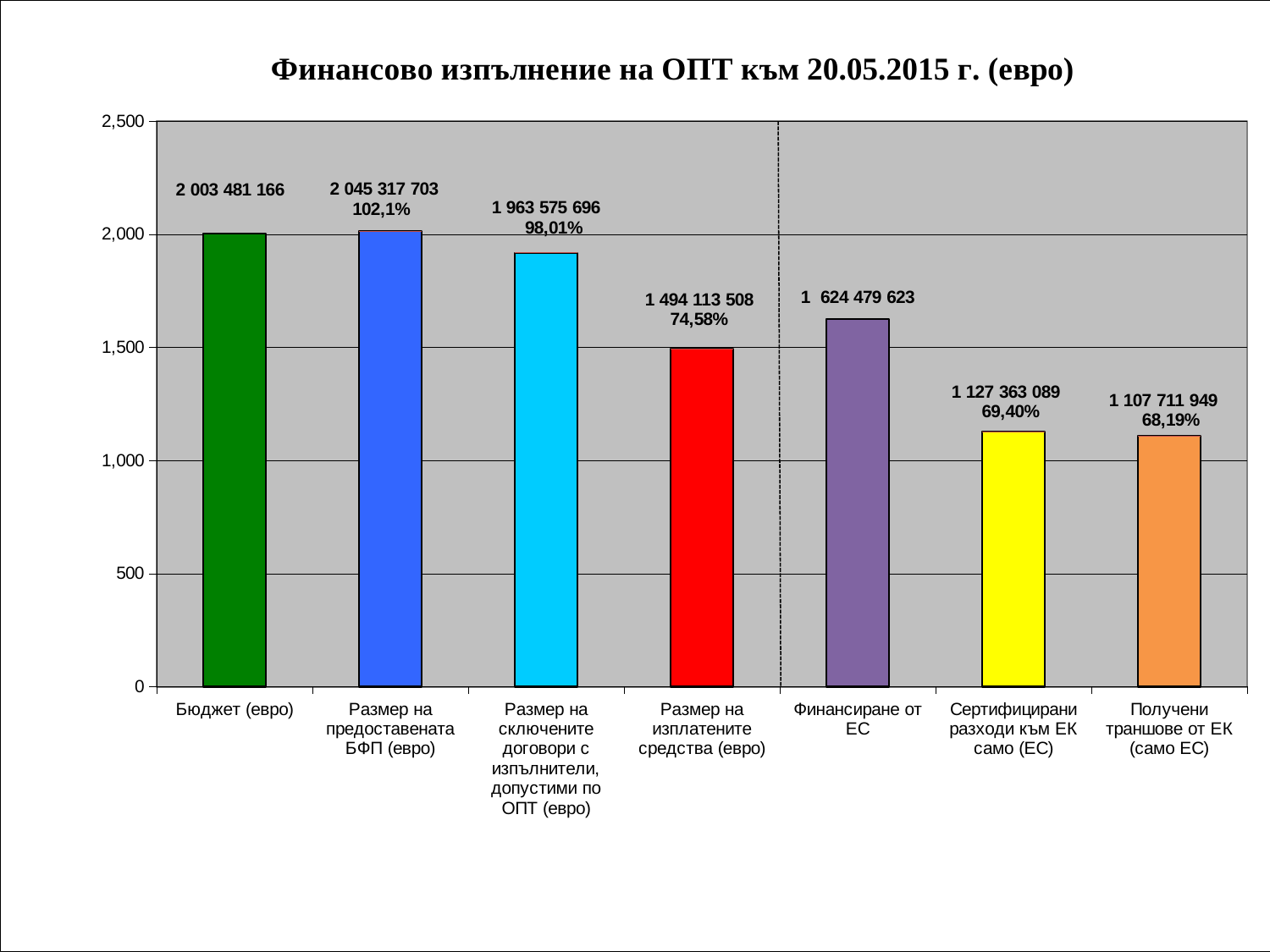

### Chart: Финансово изпълнение на ОПТ към 20.05.2015 г. (евро)

| Category |  |  |
|---|---|---|
| Бюджет (евро) | 2003.481166 | None |
| Размер на предоставената БФП (евро) | 2014.2010873286533 | 1.0053999999999987 |
| Размер на сключените договори с изпълнители, допустими по ОПТ (евро) | 1918.394322894397 | 0.9801 |
| Размер на изплатените средства (евро) | 1494.1135076300002 | 0.7458000000000008 |
| Финансиране от ЕС | 1624.479623 | None |
| Сертифицирани разходи към ЕК само (ЕС) | 1127.3630889999986 | 0.6939841368511899 |
| Получени траншове от ЕК (само ЕС) | 1107.7119492099998 | 0.6818872539406425 |